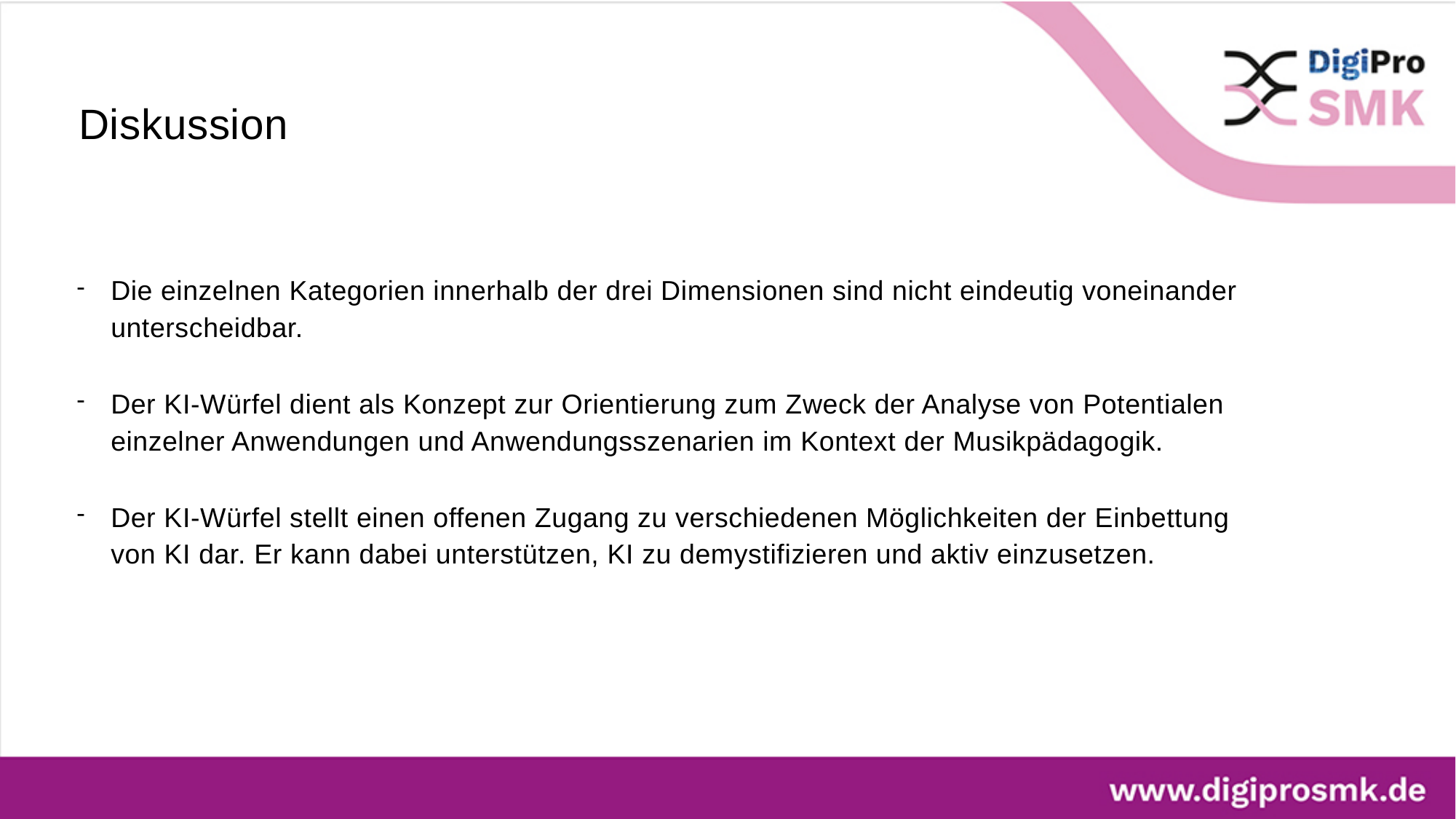

# Diskussion
Die einzelnen Kategorien innerhalb der drei Dimensionen sind nicht eindeutig voneinander unterscheidbar.
Der KI-Würfel dient als Konzept zur Orientierung zum Zweck der Analyse von Potentialen einzelner Anwendungen und Anwendungsszenarien im Kontext der Musikpädagogik.
Der KI-Würfel stellt einen offenen Zugang zu verschiedenen Möglichkeiten der Einbettung von KI dar. Er kann dabei unterstützen, KI zu demystifizieren und aktiv einzusetzen.